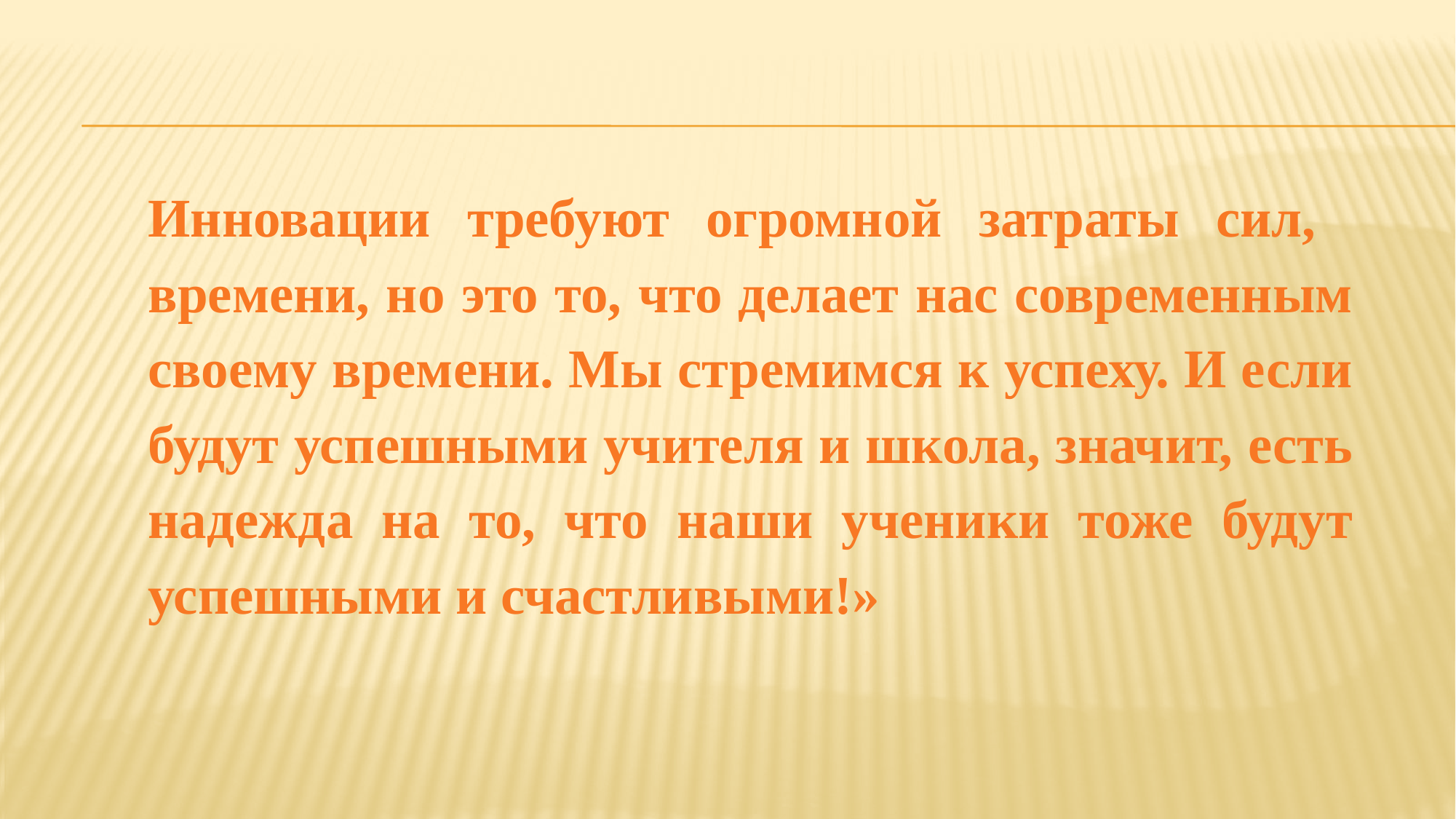

# Инновации требуют огромной затраты сил, времени, но это то, что делает нас современным своему времени. Мы стремимся к успеху. И если будут успешными учителя и школа, значит, есть надежда на то, что наши ученики тоже будут успешными и счастливыми!»